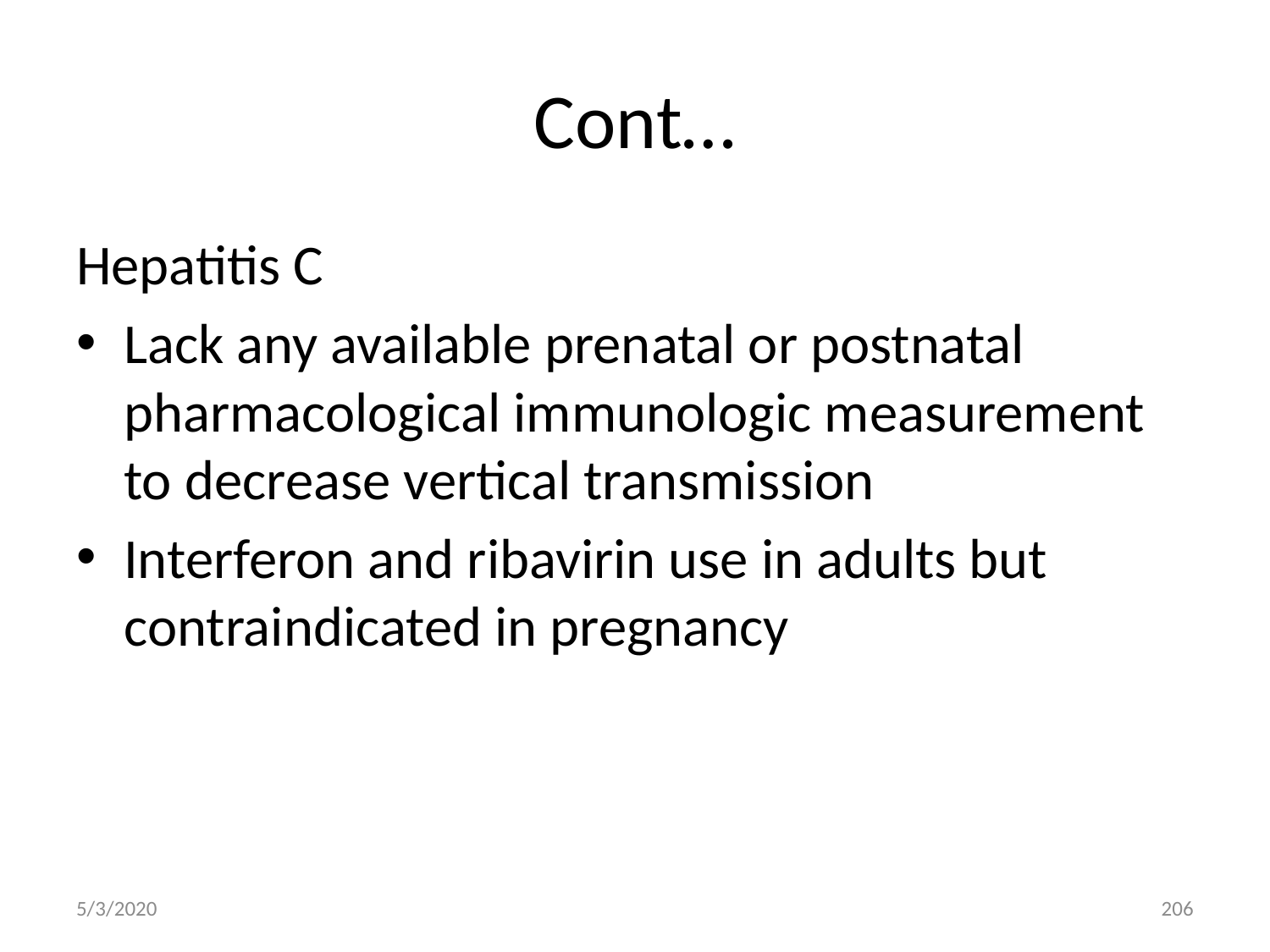

# Cont…
Hepatitis C
Lack any available prenatal or postnatal pharmacological immunologic measurement to decrease vertical transmission
Interferon and ribavirin use in adults but contraindicated in pregnancy

5/3/2020
206